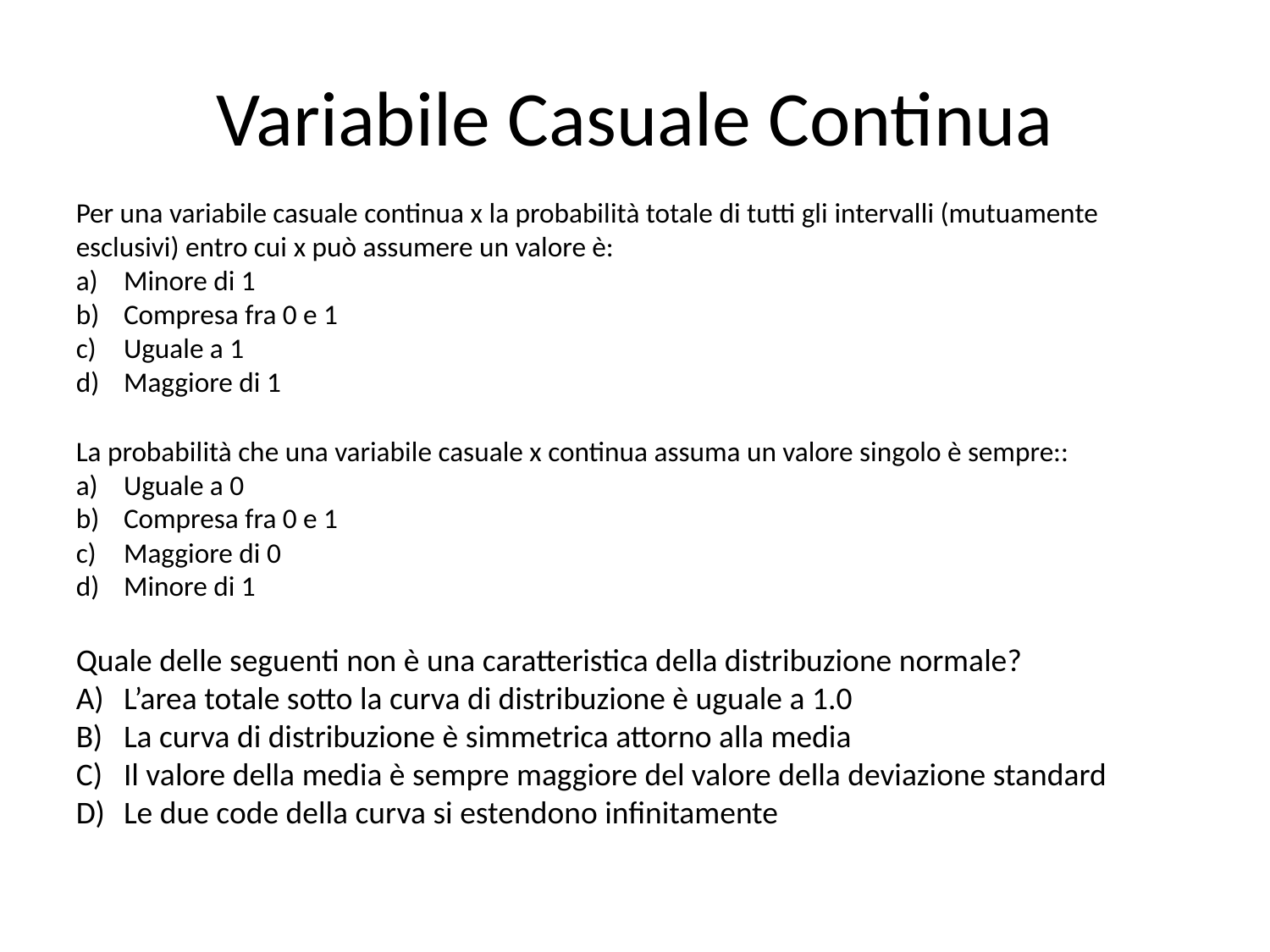

# Variabile Casuale Continua
Per una variabile casuale continua x la probabilità totale di tutti gli intervalli (mutuamente esclusivi) entro cui x può assumere un valore è:
Minore di 1
Compresa fra 0 e 1
Uguale a 1
Maggiore di 1
La probabilità che una variabile casuale x continua assuma un valore singolo è sempre::
Uguale a 0
Compresa fra 0 e 1
Maggiore di 0
Minore di 1
Quale delle seguenti non è una caratteristica della distribuzione normale?
L’area totale sotto la curva di distribuzione è uguale a 1.0
La curva di distribuzione è simmetrica attorno alla media
Il valore della media è sempre maggiore del valore della deviazione standard
Le due code della curva si estendono infinitamente